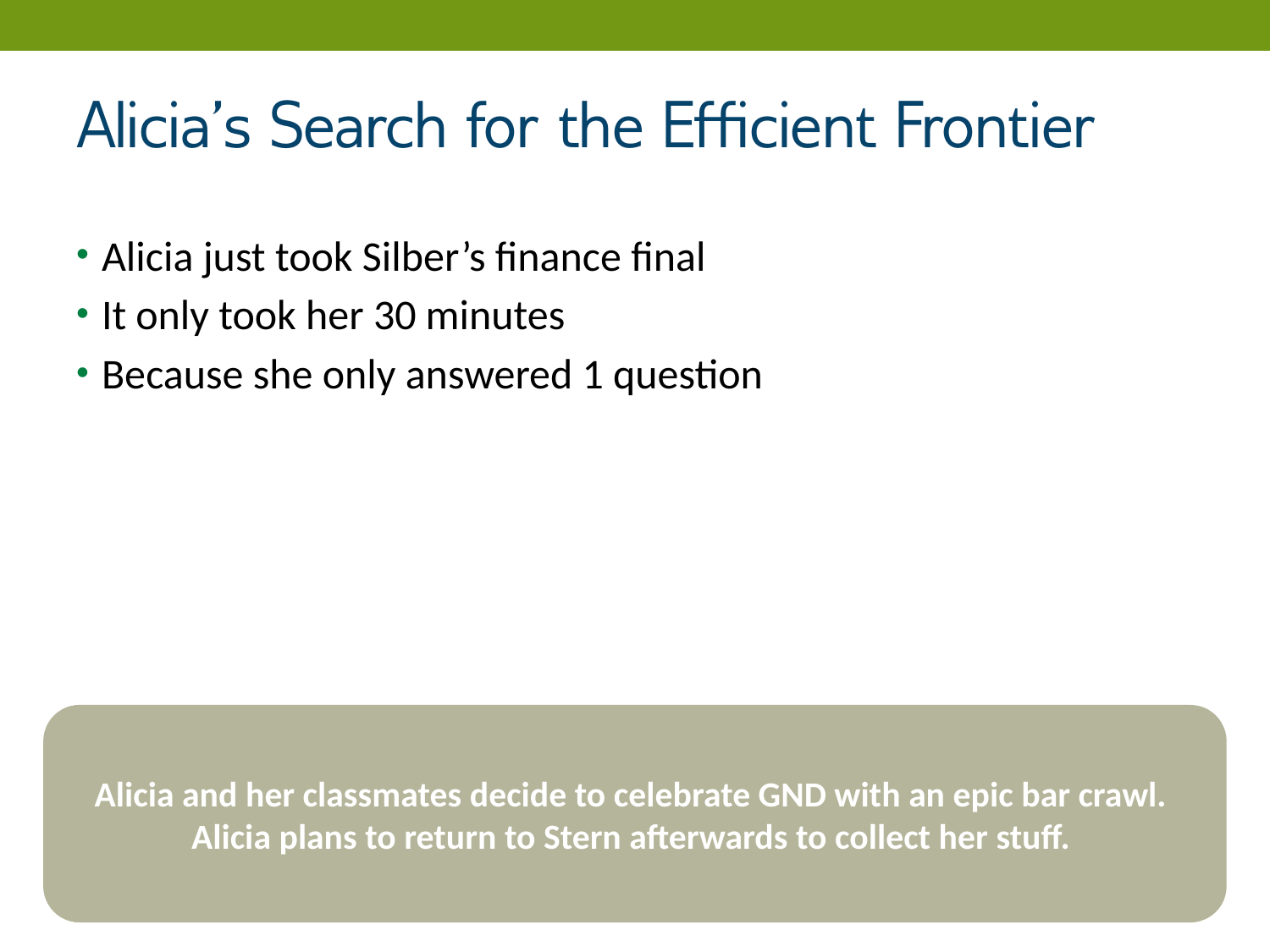

# Alicia’s Search for the Efficient Frontier
Alicia just took Silber’s finance final
It only took her 30 minutes
Because she only answered 1 question
Alicia and her classmates decide to celebrate GND with an epic bar crawl.  Alicia plans to return to Stern afterwards to collect her stuff.